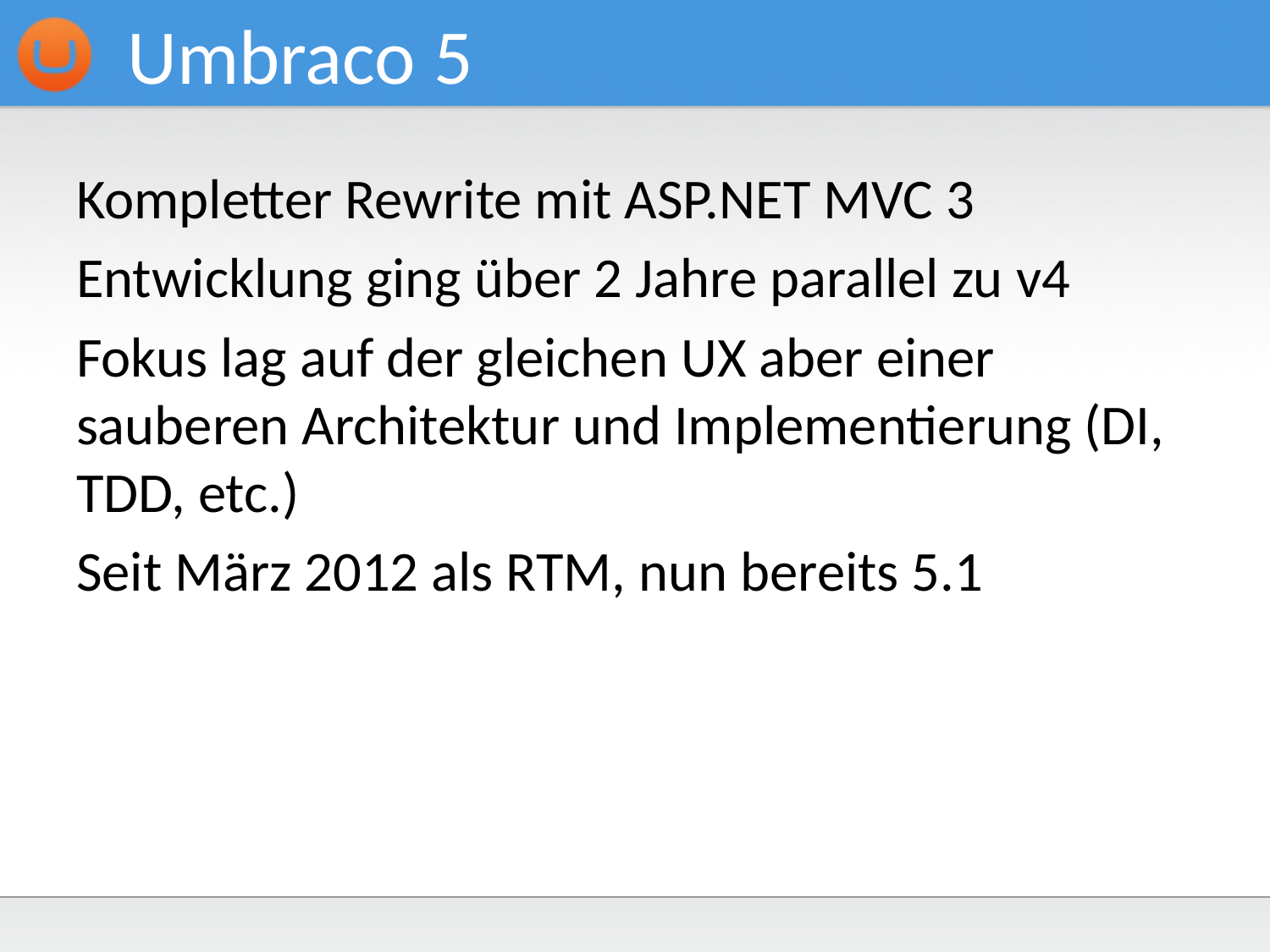

# Umbraco 5
Kompletter Rewrite mit ASP.NET MVC 3
Entwicklung ging über 2 Jahre parallel zu v4
Fokus lag auf der gleichen UX aber einer sauberen Architektur und Implementierung (DI, TDD, etc.)
Seit März 2012 als RTM, nun bereits 5.1